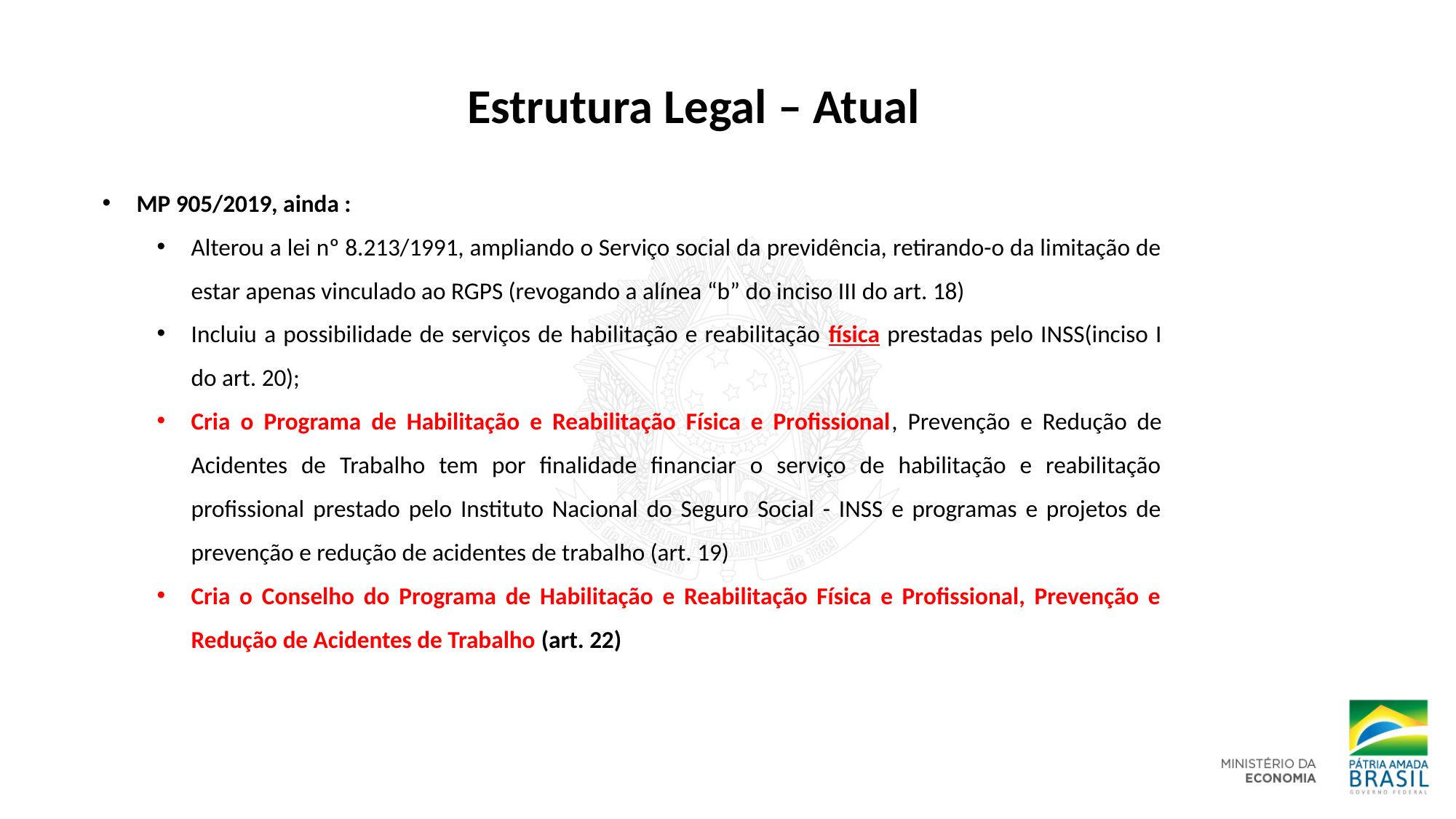

Estrutura Legal – Atual
MP 905/2019, ainda :
Alterou a lei nº 8.213/1991, ampliando o Serviço social da previdência, retirando-o da limitação de estar apenas vinculado ao RGPS (revogando a alínea “b” do inciso III do art. 18)
Incluiu a possibilidade de serviços de habilitação e reabilitação física prestadas pelo INSS(inciso I do art. 20);
Cria o Programa de Habilitação e Reabilitação Física e Profissional, Prevenção e Redução de Acidentes de Trabalho tem por finalidade financiar o serviço de habilitação e reabilitação profissional prestado pelo Instituto Nacional do Seguro Social - INSS e programas e projetos de prevenção e redução de acidentes de trabalho (art. 19)
Cria o Conselho do Programa de Habilitação e Reabilitação Física e Profissional, Prevenção e Redução de Acidentes de Trabalho (art. 22)